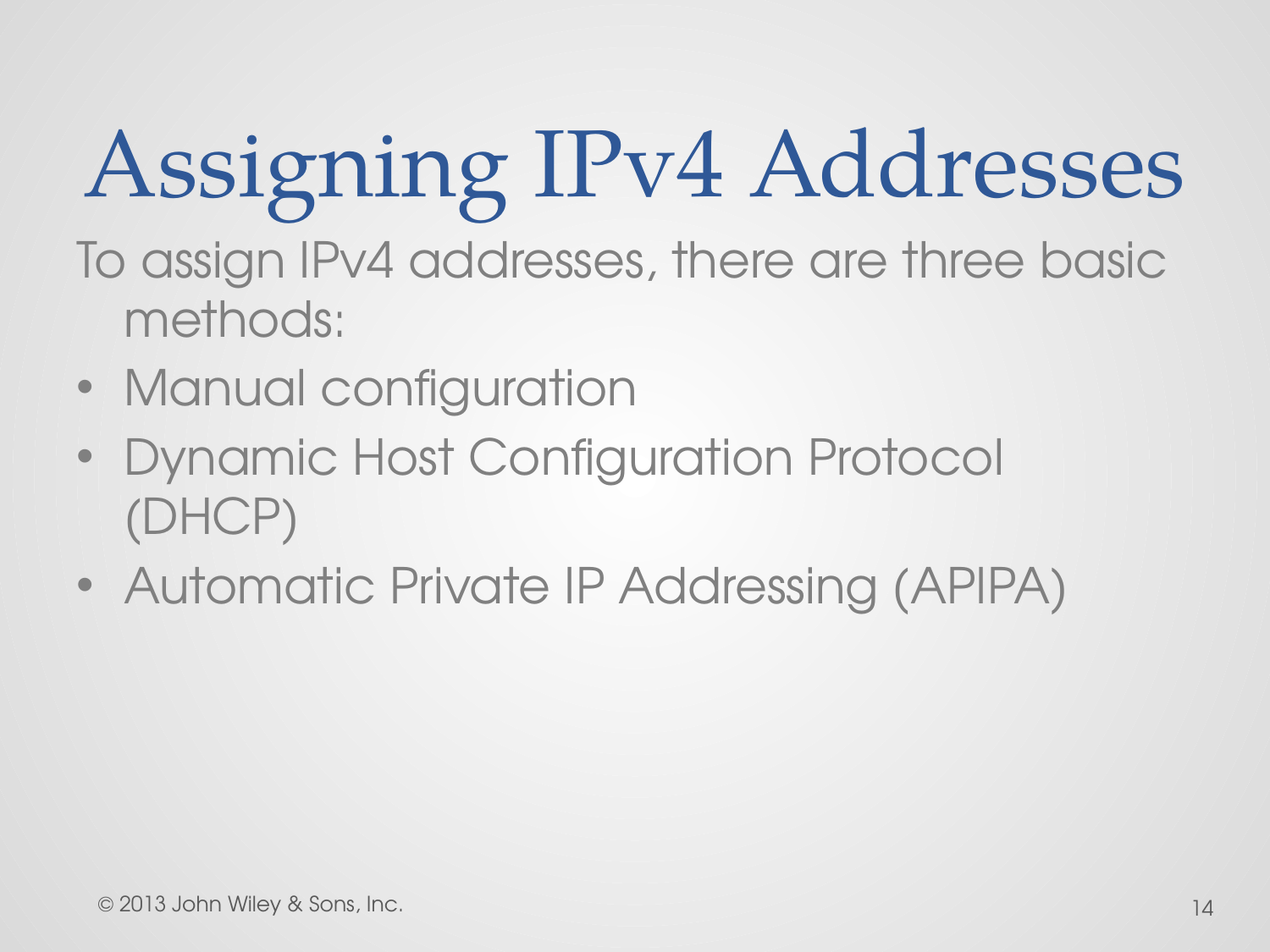

# Assigning IPv4 Addresses
To assign IPv4 addresses, there are three basic methods:
Manual configuration
Dynamic Host Configuration Protocol (DHCP)
Automatic Private IP Addressing (APIPA)

© 2013 John Wiley & Sons, Inc.
14